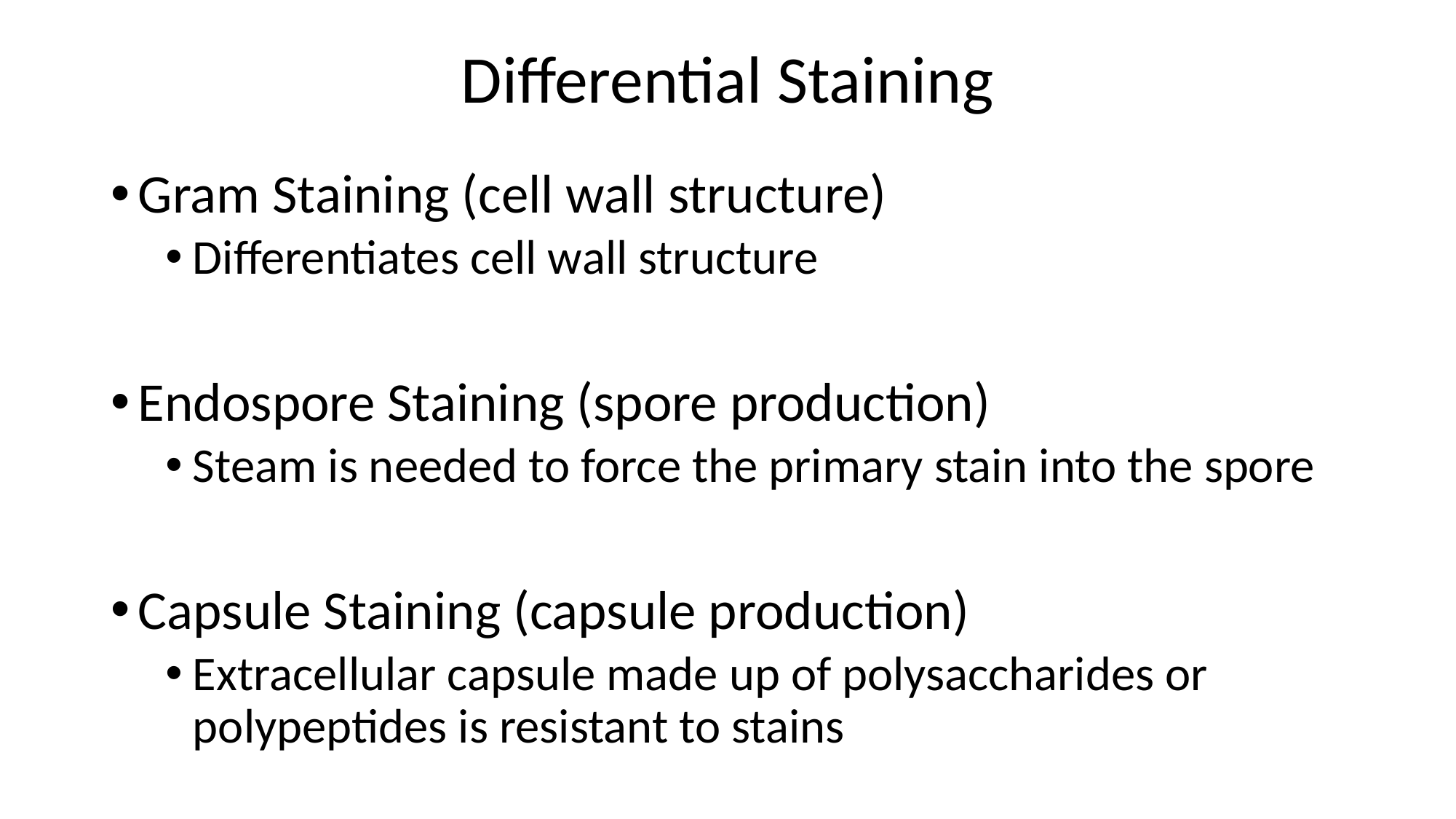

# Differential Staining
Gram Staining (cell wall structure)
Differentiates cell wall structure

Endospore Staining (spore production)
Steam is needed to force the primary stain into the spore

Capsule Staining (capsule production)
Extracellular capsule made up of polysaccharides or polypeptides is resistant to stains